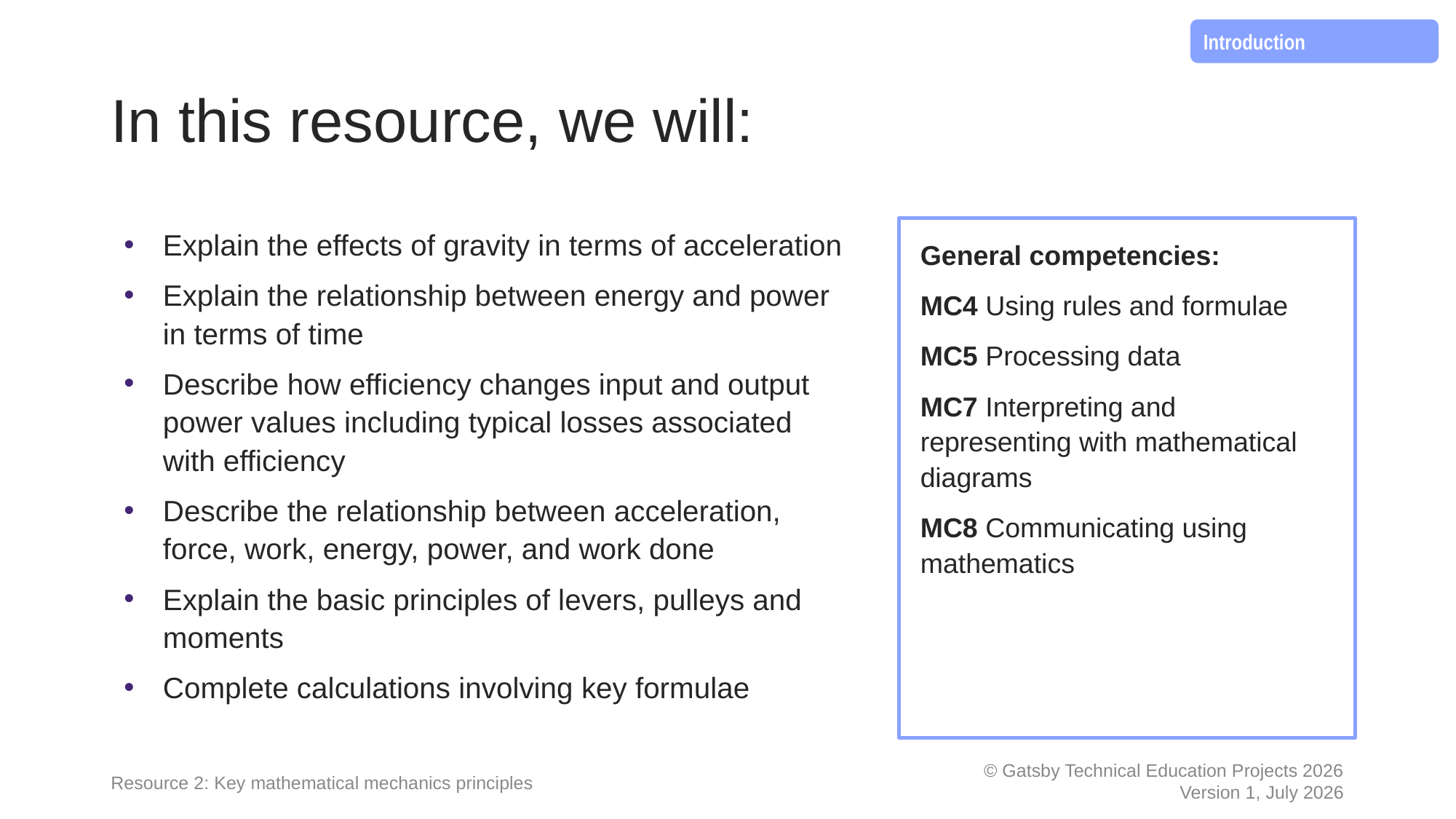

Introduction
# In this resource, we will:
Explain the effects of gravity in terms of acceleration
Explain the relationship between energy and power in terms of time
Describe how efficiency changes input and output power values including typical losses associated with efficiency
Describe the relationship between acceleration, force, work, energy, power, and work done
Explain the basic principles of levers, pulleys and moments
Complete calculations involving key formulae
General competencies:
MC4 Using rules and formulae
MC5 Processing data
MC7 Interpreting and representing with mathematical diagrams
MC8 Communicating using mathematics
Resource 2: Key mathematical mechanics principles